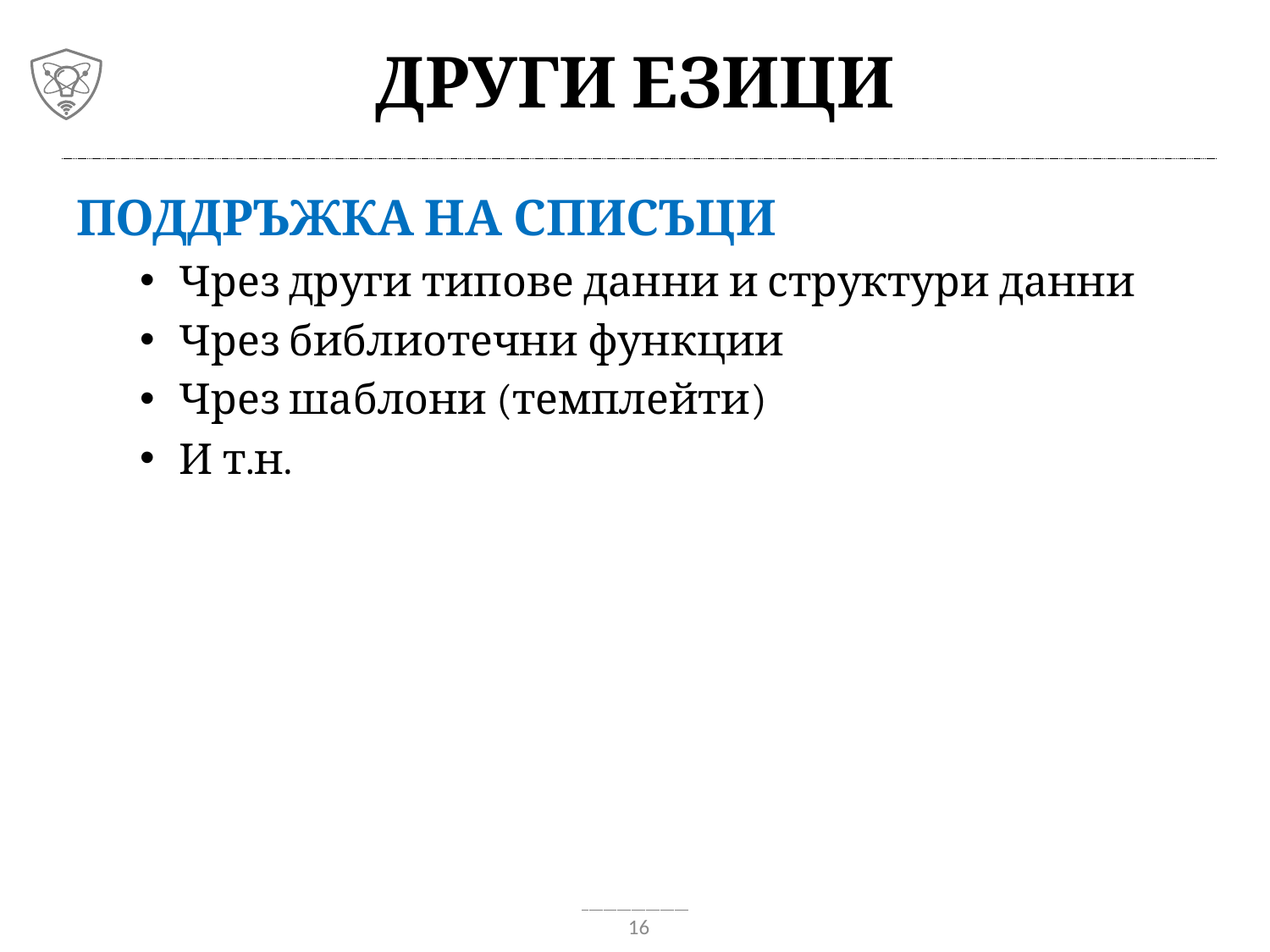

# Други езици
Поддръжка на списъци
Чрез други типове данни и структури данни
Чрез библиотечни функции
Чрез шаблони (темплейти)
И т.н.
16